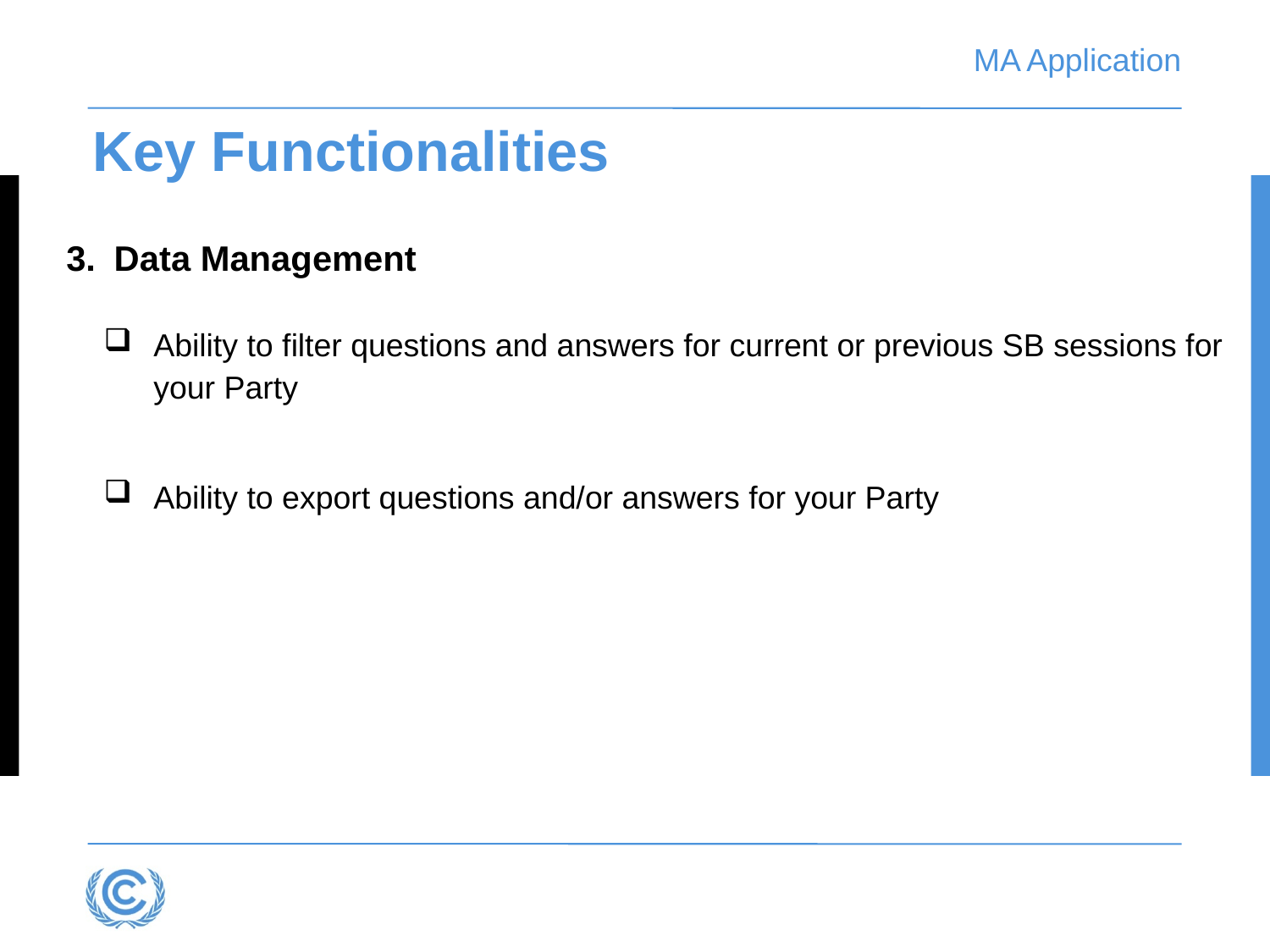

# MA Application
Key Functionalities
Data Management

Ability to filter questions and answers for current or previous SB sessions for your Party

Ability to export questions and/or answers for your Party